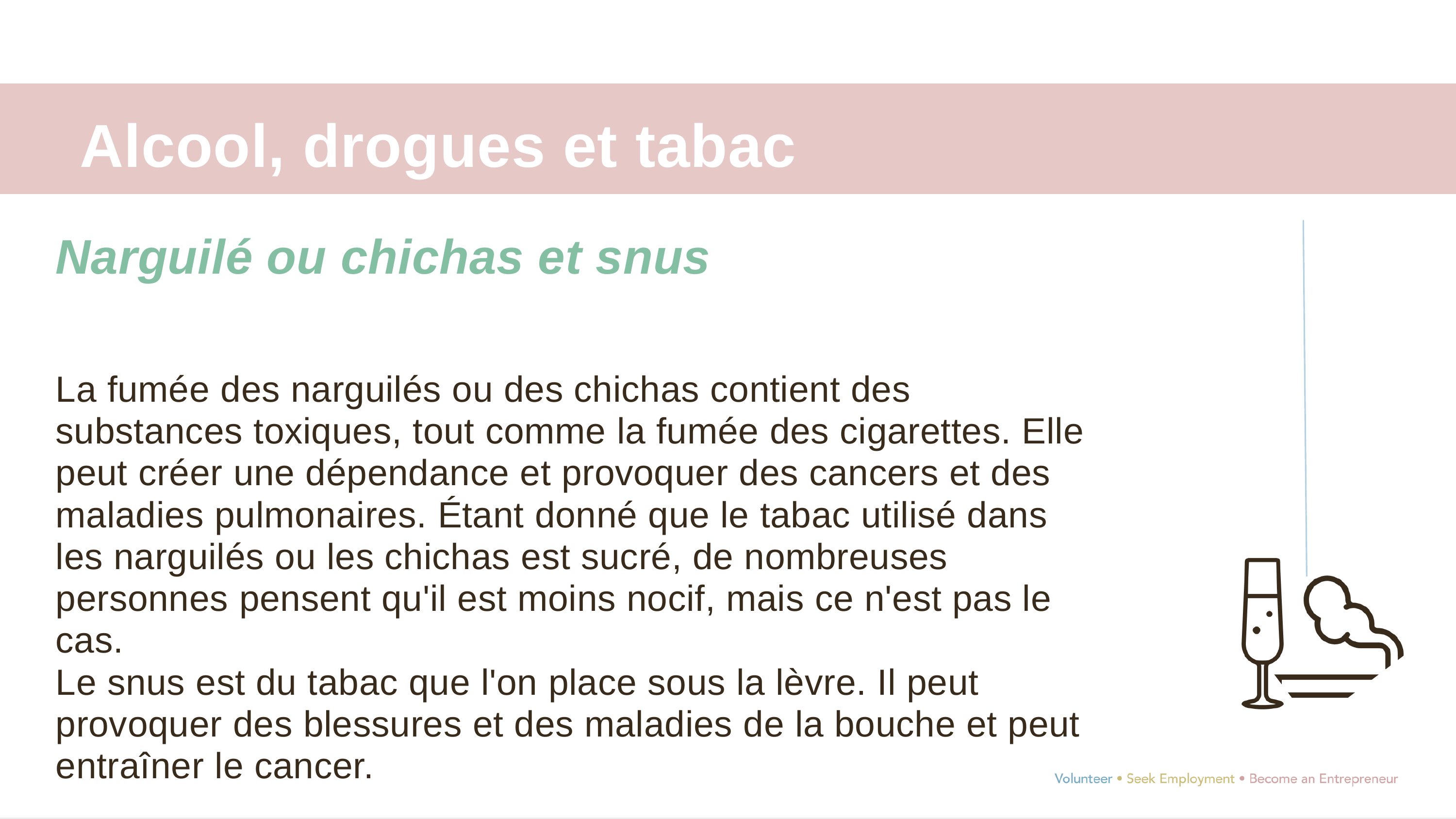

Alcool, drogues et tabac

Narguilé ou chichas et snus

La fumée des narguilés ou des chichas contient des substances toxiques, tout comme la fumée des cigarettes. Elle peut créer une dépendance et provoquer des cancers et des maladies pulmonaires. Étant donné que le tabac utilisé dans les narguilés ou les chichas est sucré, de nombreuses personnes pensent qu'il est moins nocif, mais ce n'est pas le cas.
Le snus est du tabac que l'on place sous la lèvre. Il peut provoquer des blessures et des maladies de la bouche et peut entraîner le cancer.